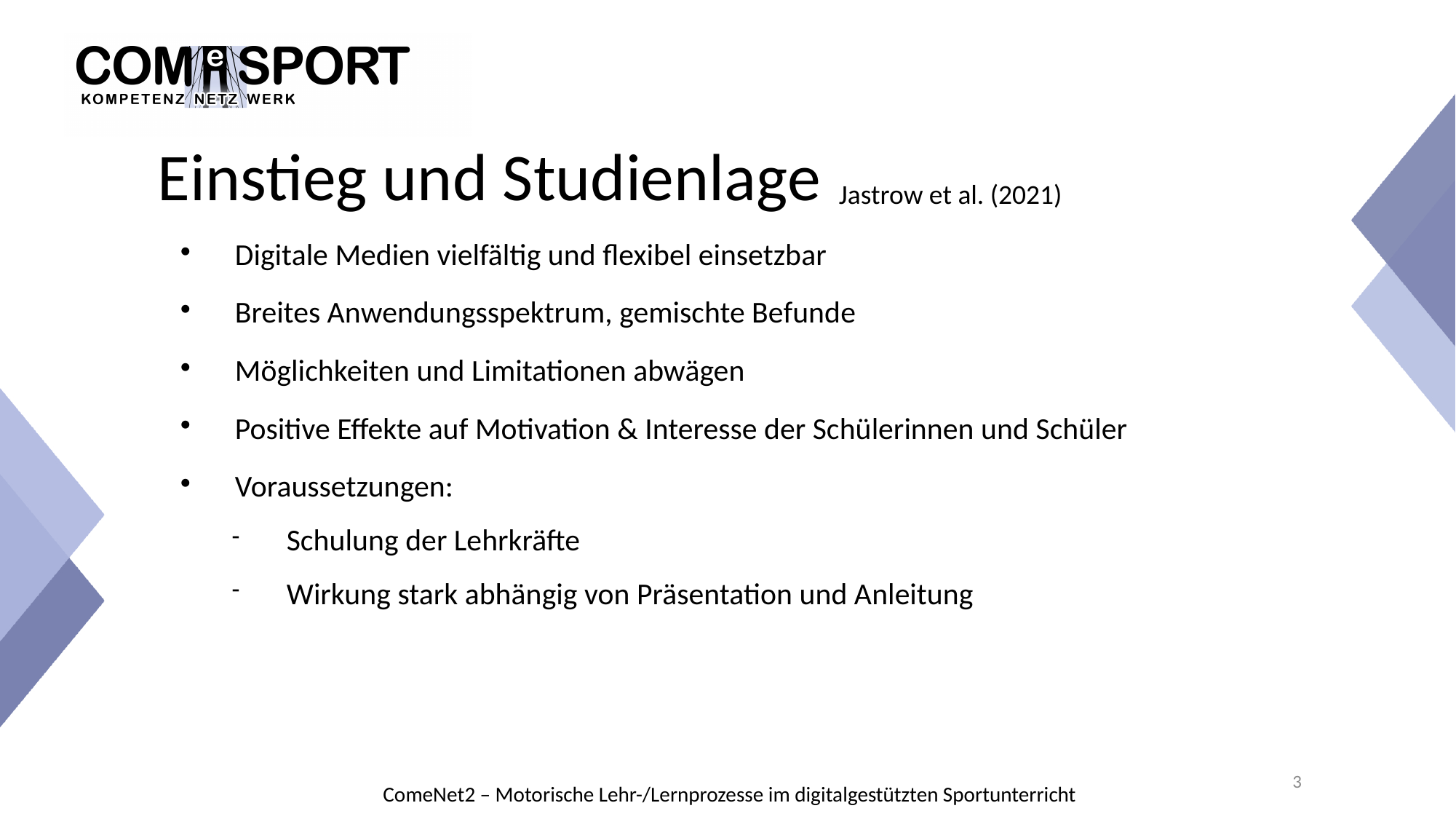

# Einstieg und Studienlage
Jastrow et al. (2021)
Digitale Medien vielfältig und flexibel einsetzbar
Breites Anwendungsspektrum, gemischte Befunde
Möglichkeiten und Limitationen abwägen
Positive Effekte auf Motivation & Interesse der Schülerinnen und Schüler
Voraussetzungen:
Schulung der Lehrkräfte
Wirkung stark abhängig von Präsentation und Anleitung
3
ComeNet2 – Motorische Lehr-/Lernprozesse im digitalgestützten Sportunterricht